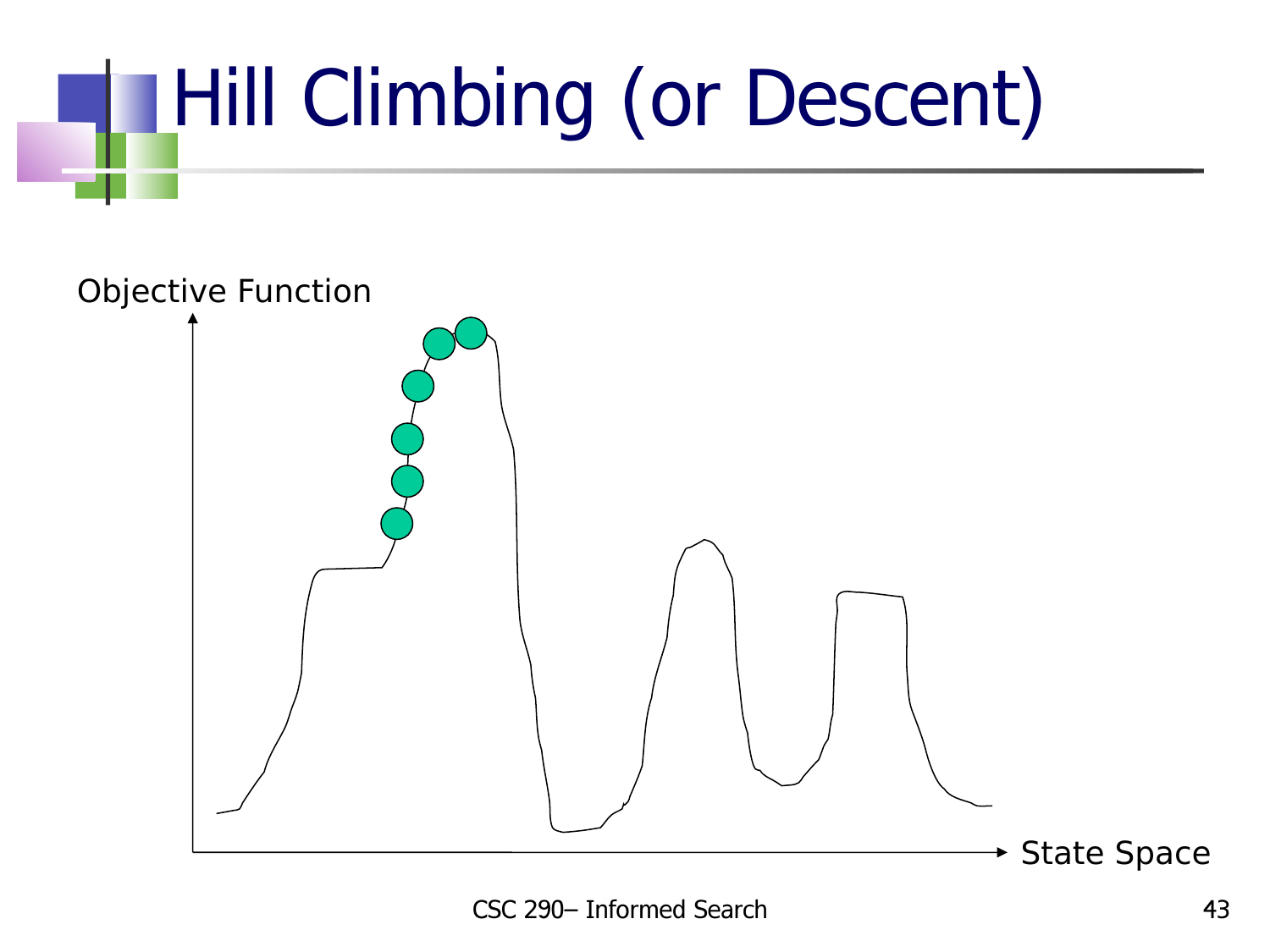

# Hill Climbing (or Descent)
Objective Function

State Space